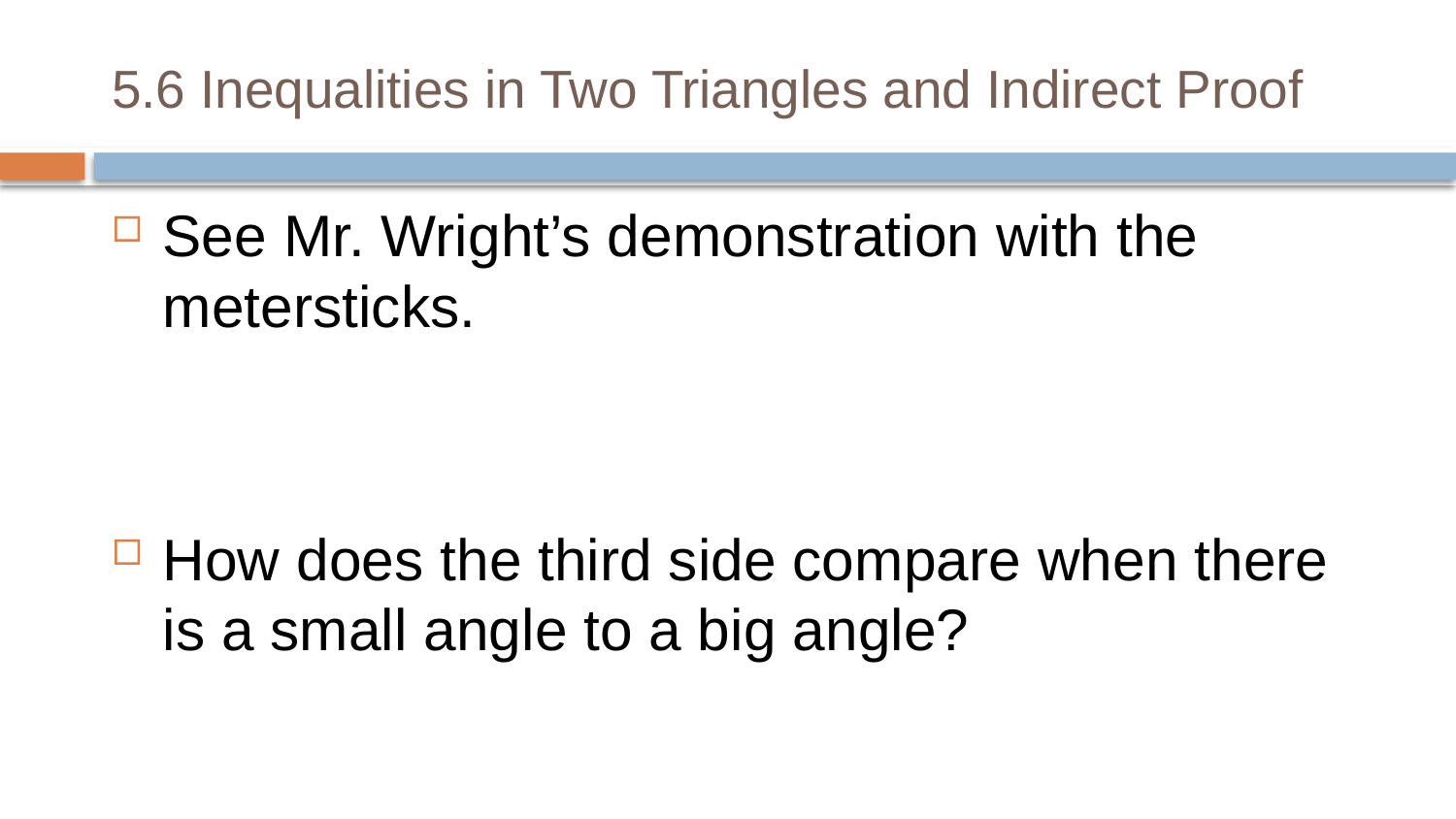

# 5.6 Inequalities in Two Triangles and Indirect Proof
See Mr. Wright’s demonstration with the metersticks.

How does the third side compare when there is a small angle to a big angle?